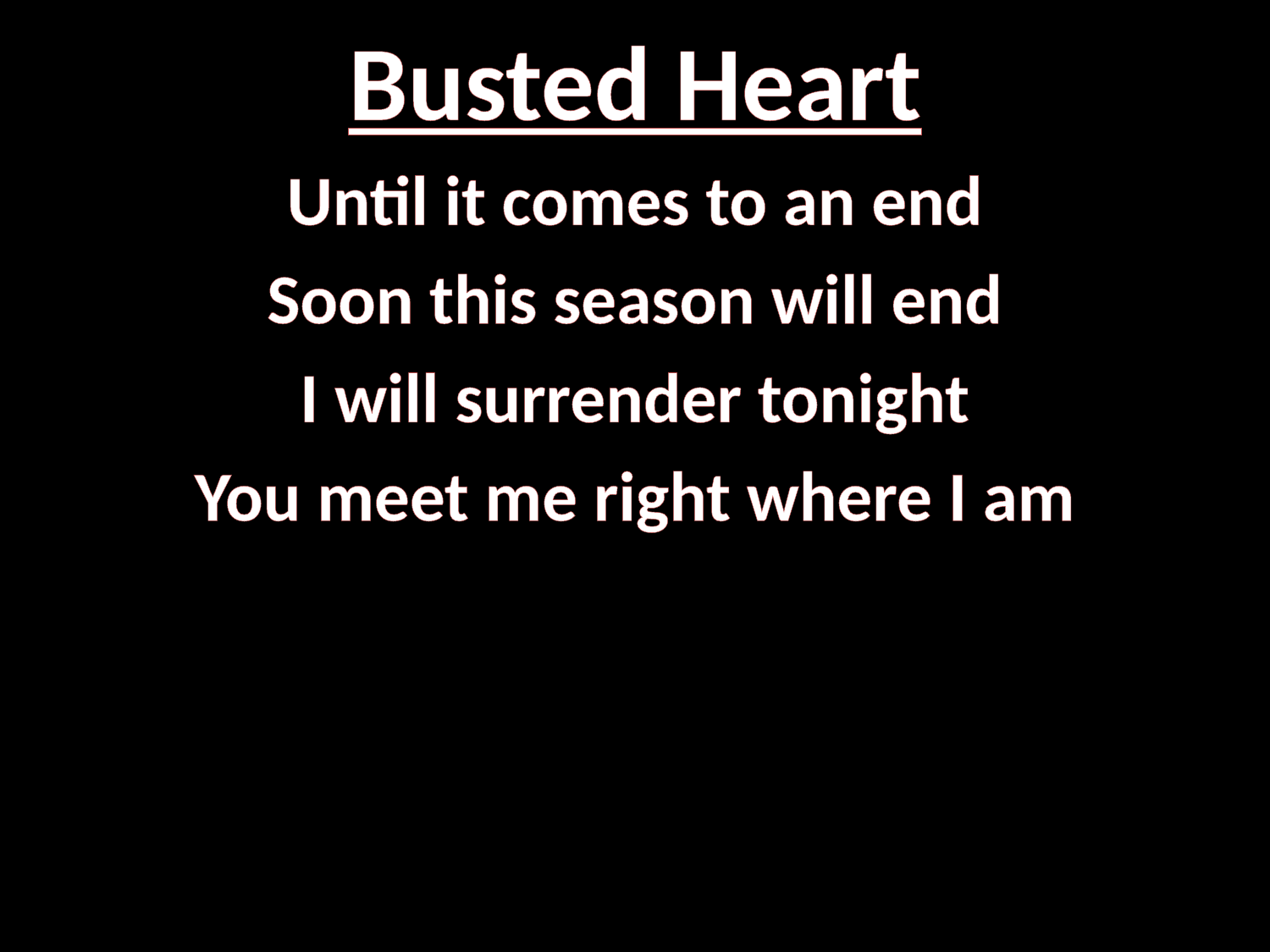

# Busted Heart
Until it comes to an end
Soon this season will end
I will surrender tonight
You meet me right where I am